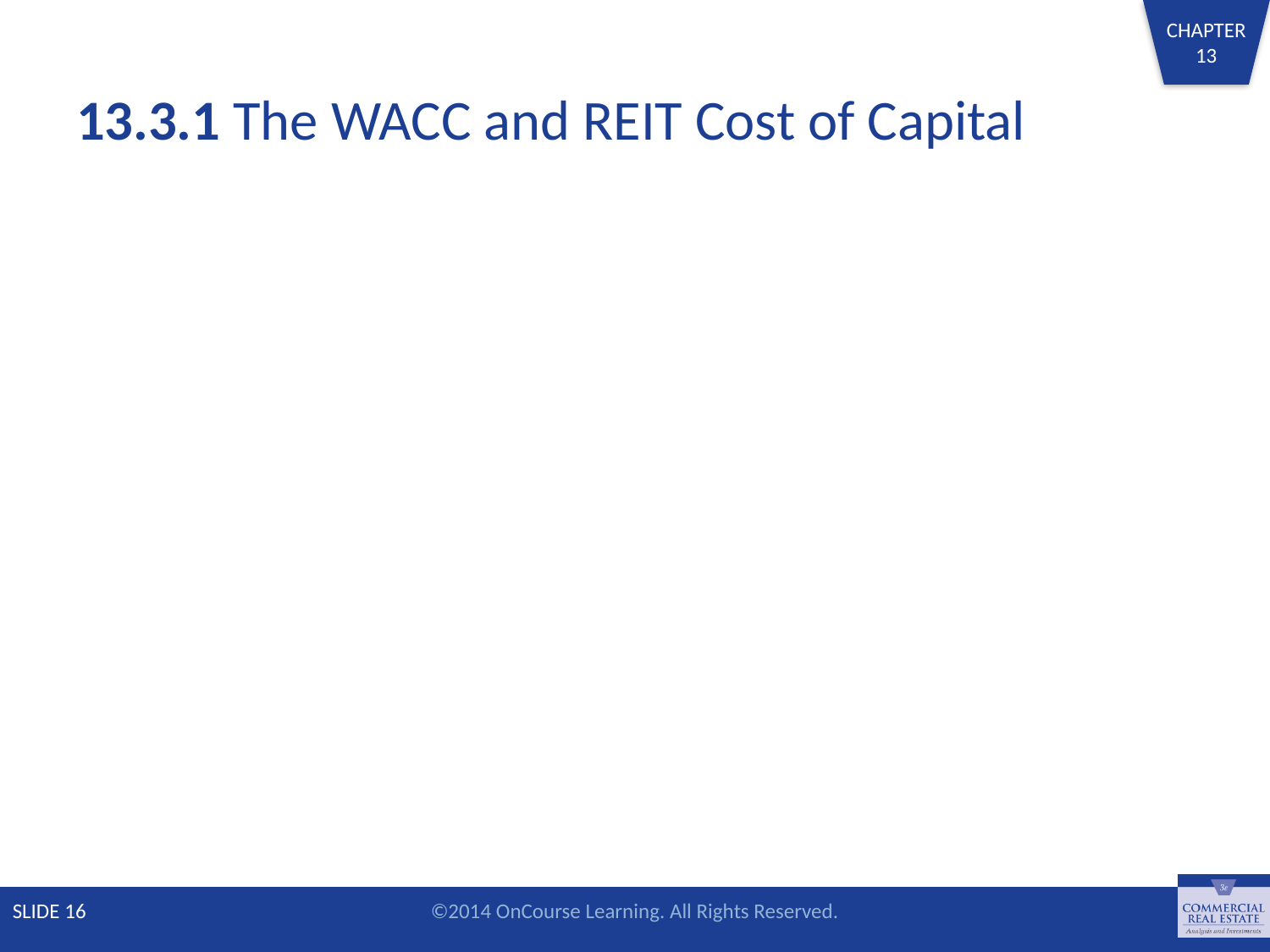

# 13.3.1 The WACC and REIT Cost of Capital

SLIDE 16